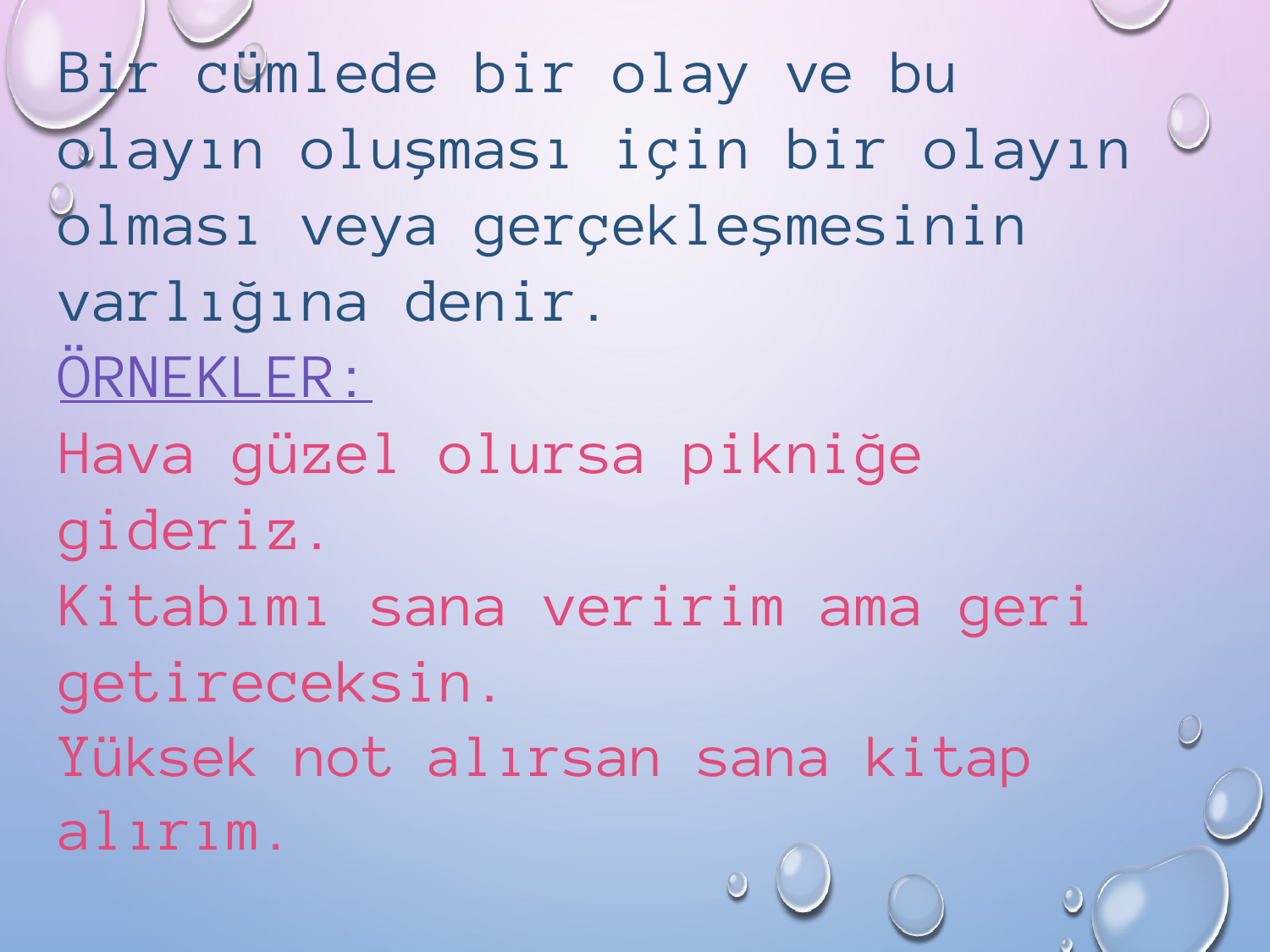

Bir cümlede bir olay ve bu olayın oluşması için bir olayın olması veya gerçekleşmesinin varlığına denir.
ÖRNEKLER:
Hava güzel olursa pikniğe gideriz.
Kitabımı sana veririm ama geri getireceksin.
Yüksek not alırsan sana kitap alırım.